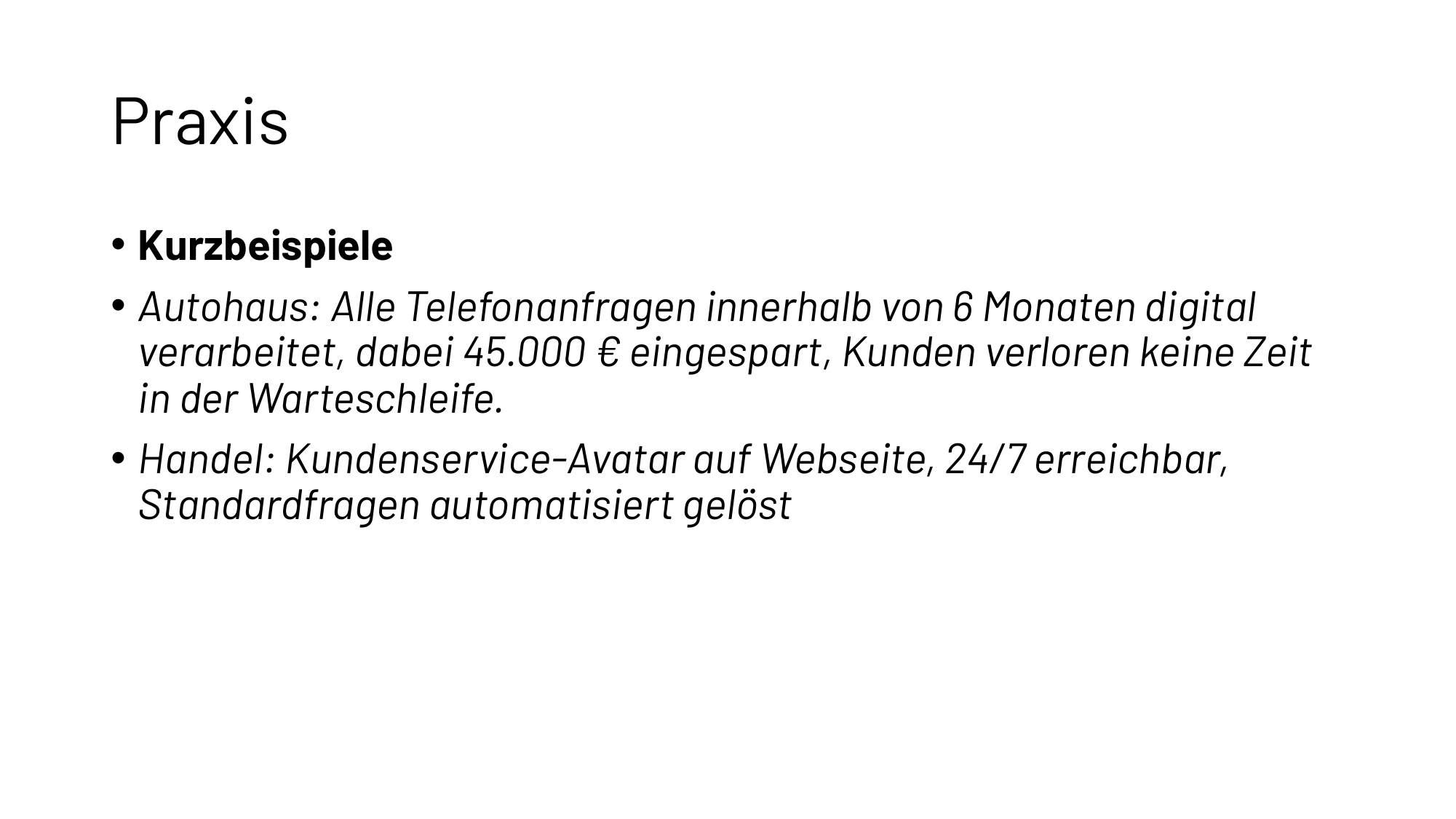

# Praxis
Kurzbeispiele
Autohaus: Alle Telefonanfragen innerhalb von 6 Monaten digital verarbeitet, dabei 45.000 € eingespart, Kunden verloren keine Zeit in der Warteschleife.
Handel: Kundenservice-Avatar auf Webseite, 24/7 erreichbar, Standardfragen automatisiert gelöst